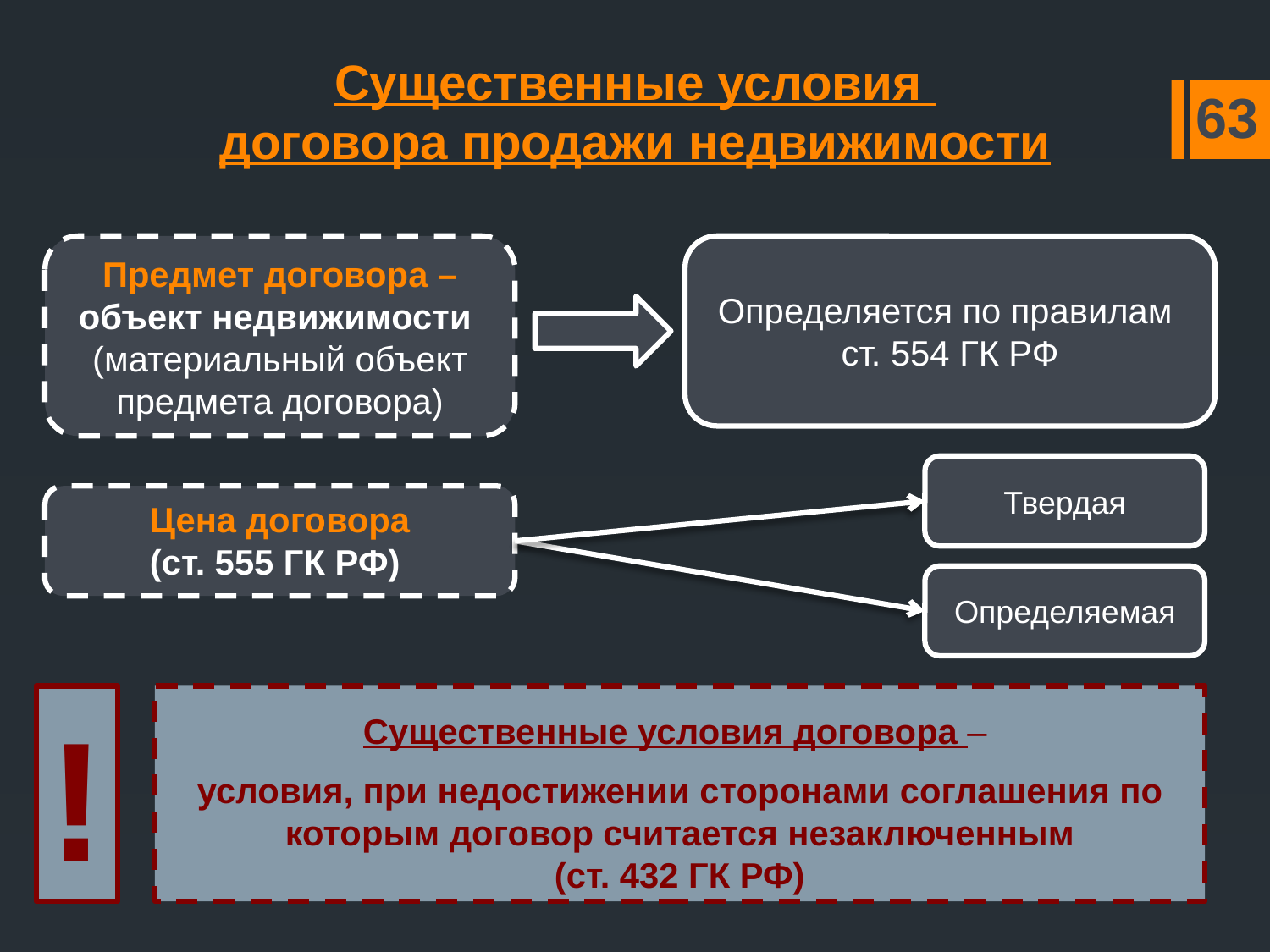

# Существенные условия договора продажи недвижимости
63

Предмет договора – объект недвижимости
(материальный объект предмета договора)
Определяется по правилам
ст. 554 ГК РФ

Твердая
Цена договора
(ст. 555 ГК РФ)
Определяемая
!

Существенные условия договора –

условия, при недостижении сторонами соглашения по которым договор считается незаключенным
(ст. 432 ГК РФ)